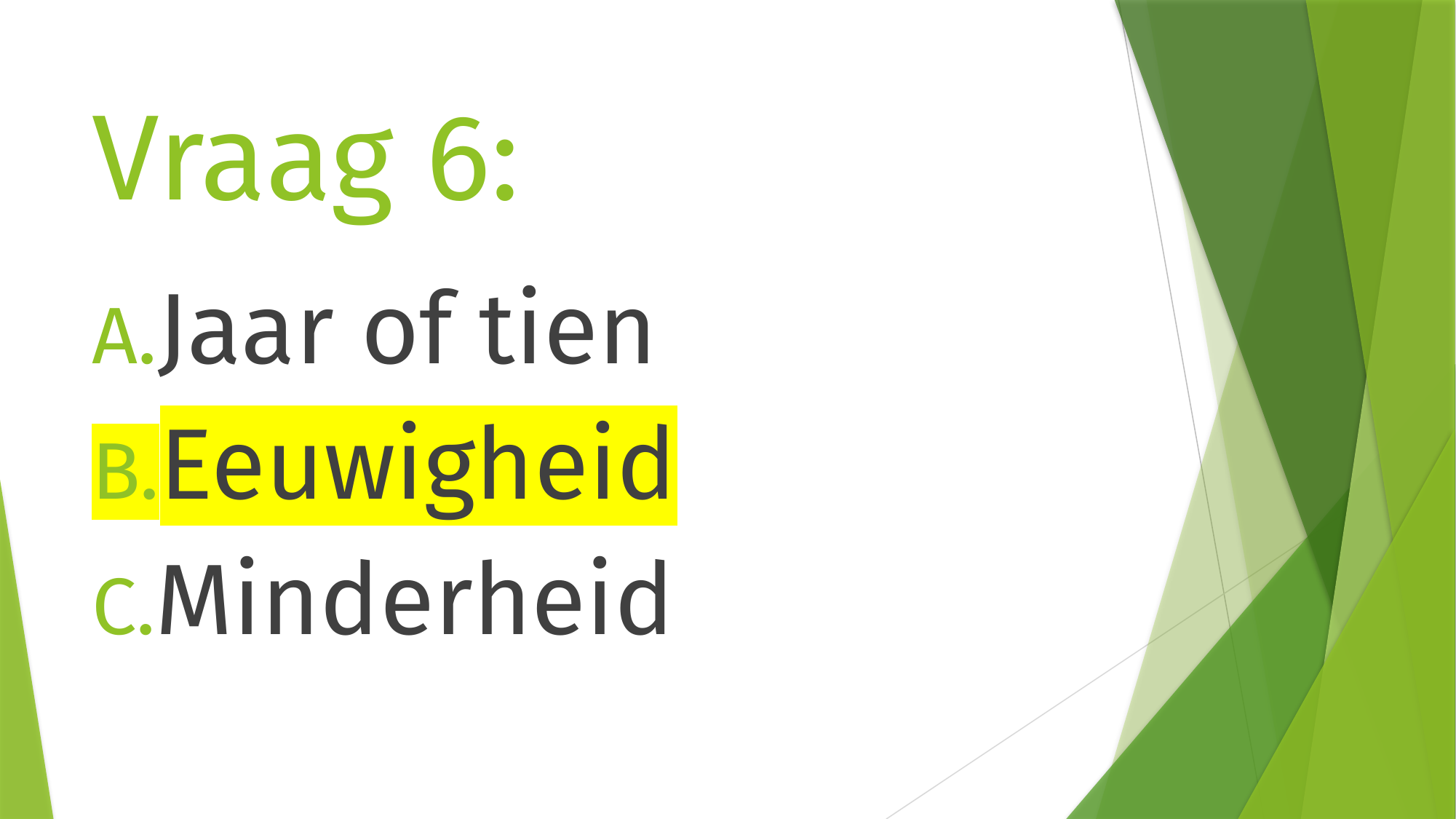

# Vraag 6:
Jaar of tien
Eeuwigheid
Minderheid